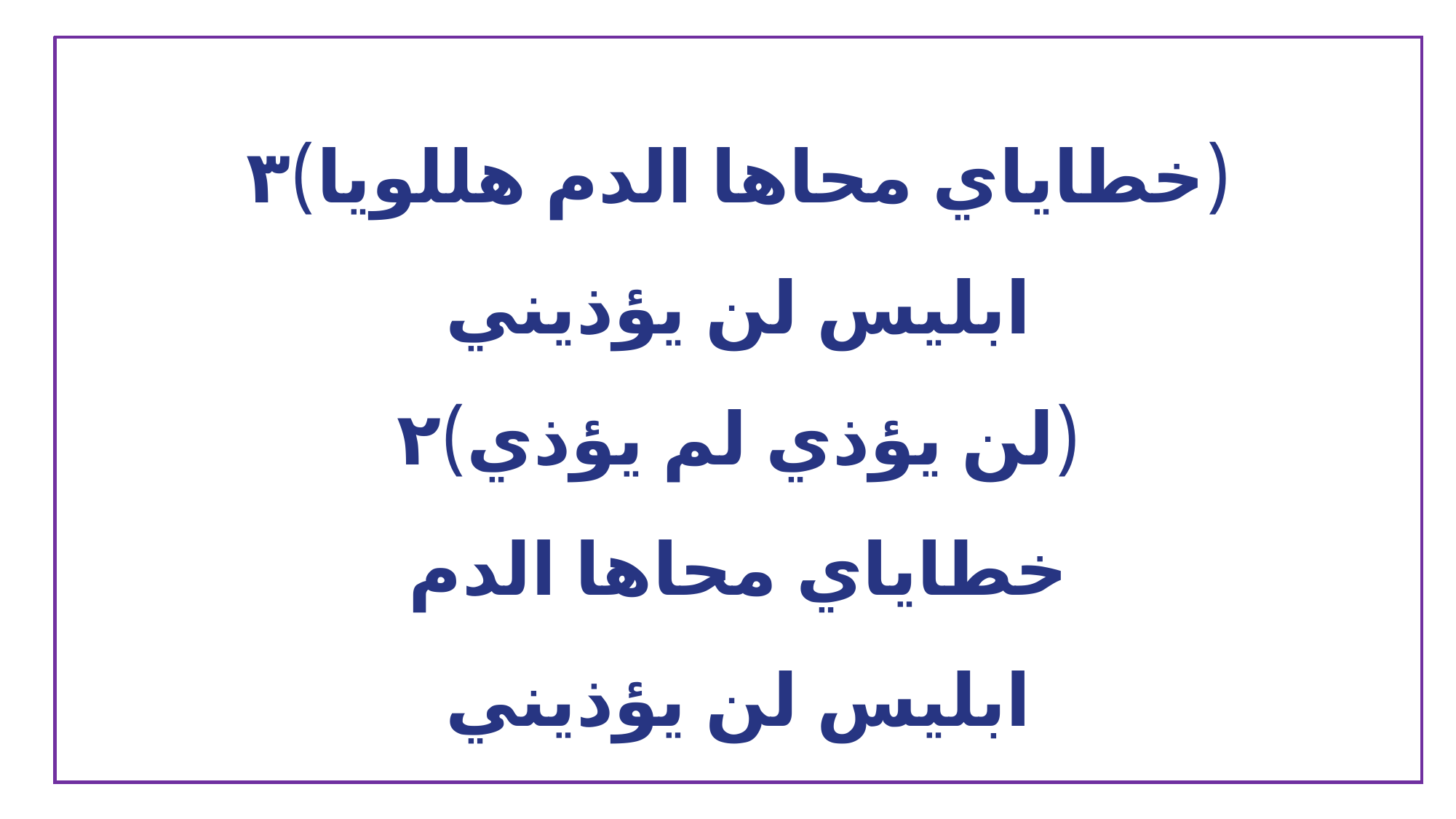

(خطاياي محاها الدم هللويا)٣
ابليس لن يؤذيني
(لن يؤذي لم يؤذي)٢
خطاياي محاها الدم
ابليس لن يؤذيني